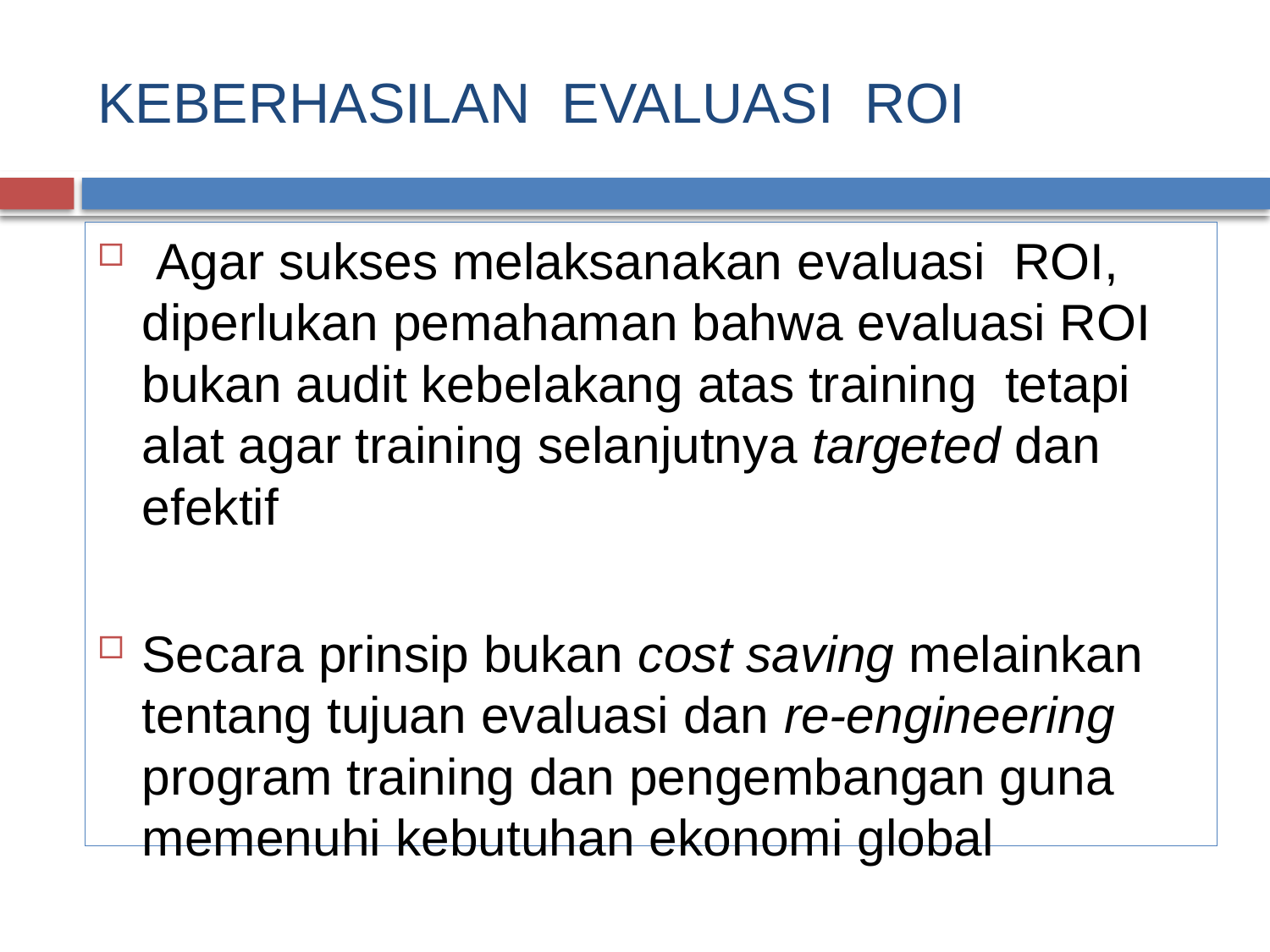

# KEBERHASILAN  EVALUASI  ROI
 Agar sukses melaksanakan evaluasi  ROI, diperlukan pemahaman bahwa evaluasi ROI bukan audit kebelakang atas training  tetapi alat agar training selanjutnya targeted dan efektif

Secara prinsip bukan cost saving melainkan tentang tujuan evaluasi dan re-engineering program training dan pengembangan guna memenuhi kebutuhan ekonomi global